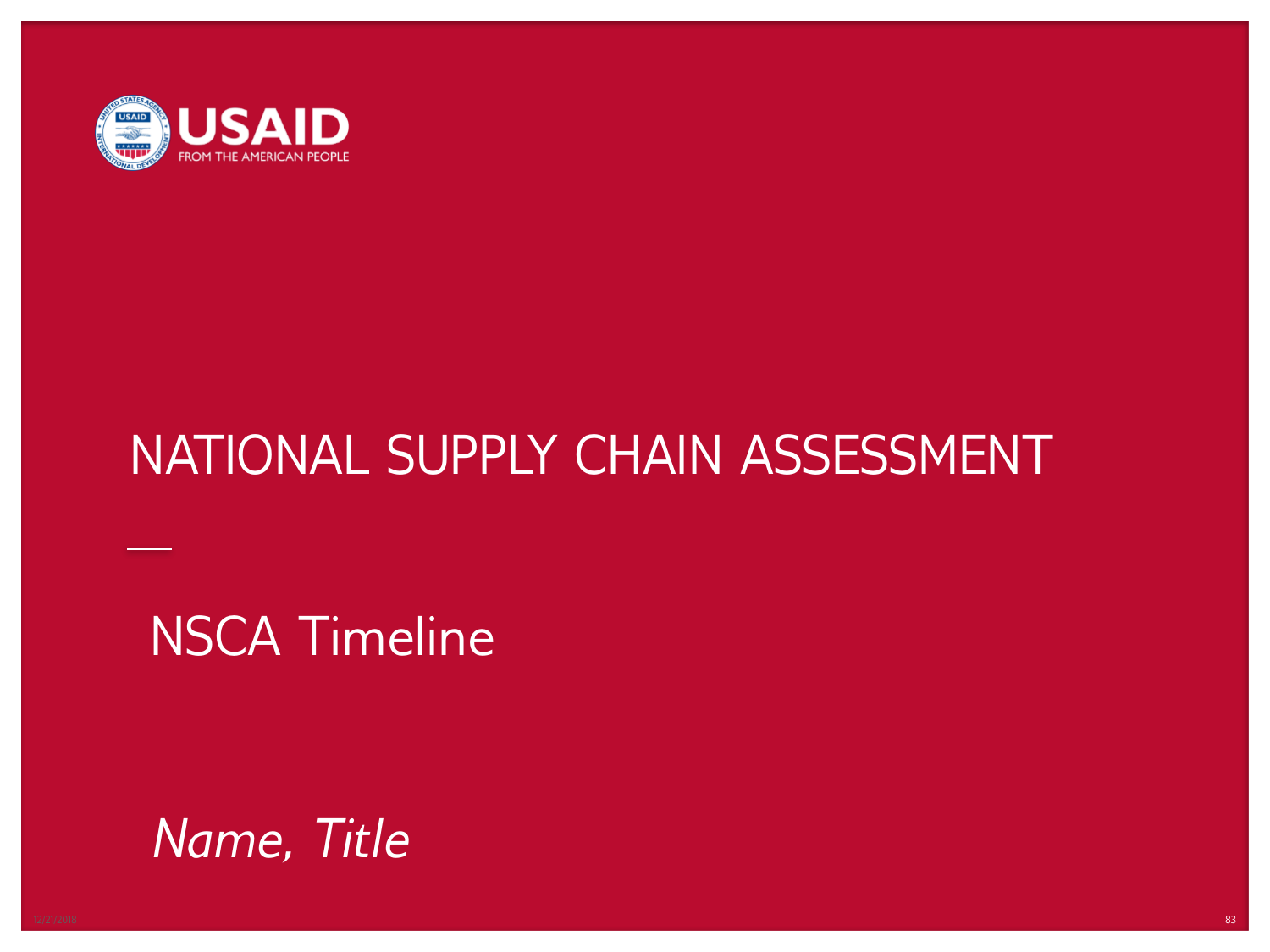

12/21/2018
# NSCA Timeline Name, Title
83